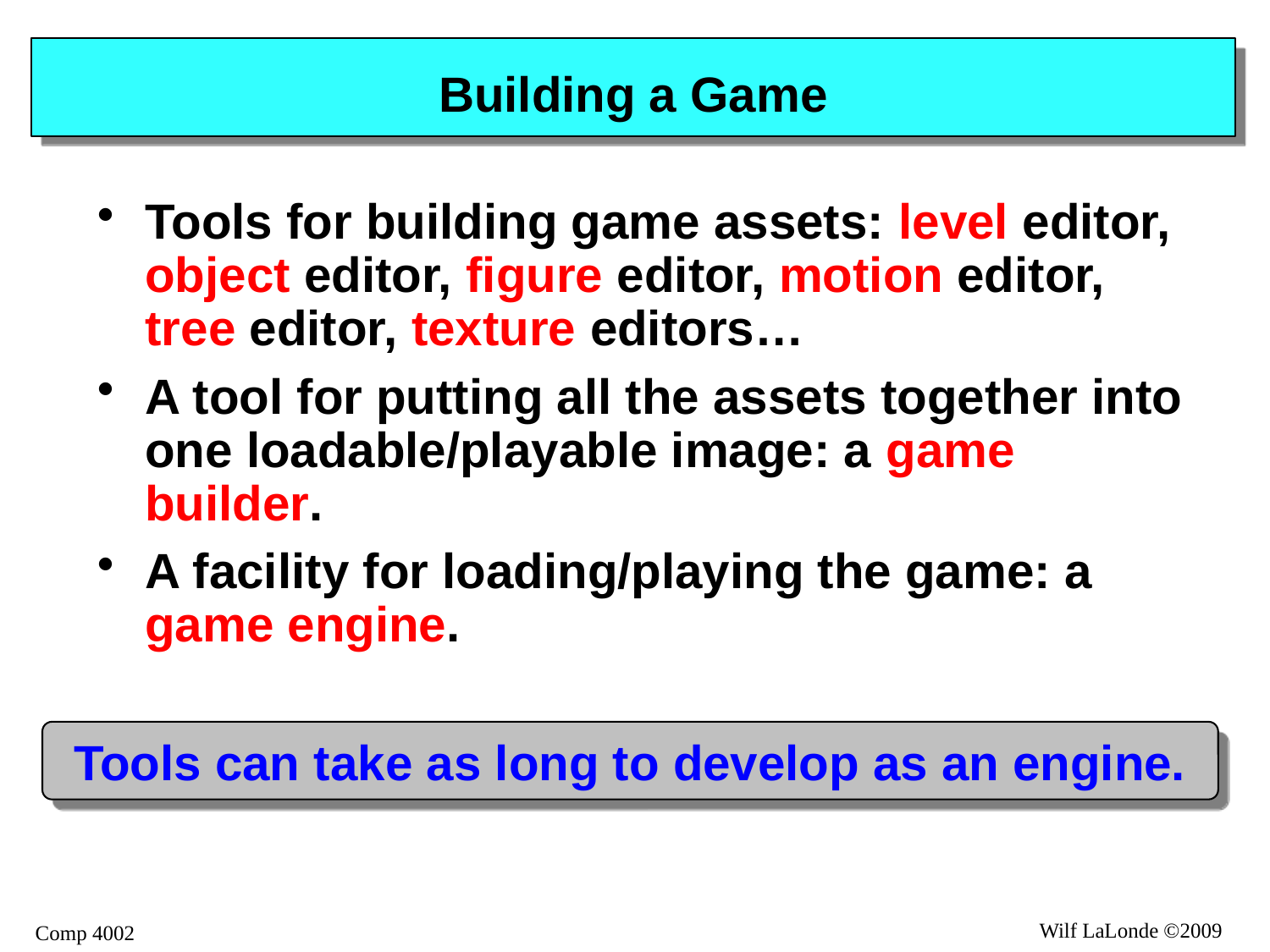

# Building a Game
Tools for building game assets: level editor, object editor, figure editor, motion editor, tree editor, texture editors…
A tool for putting all the assets together into one loadable/playable image: a game builder.
A facility for loading/playing the game: a game engine.
Tools can take as long to develop as an engine.